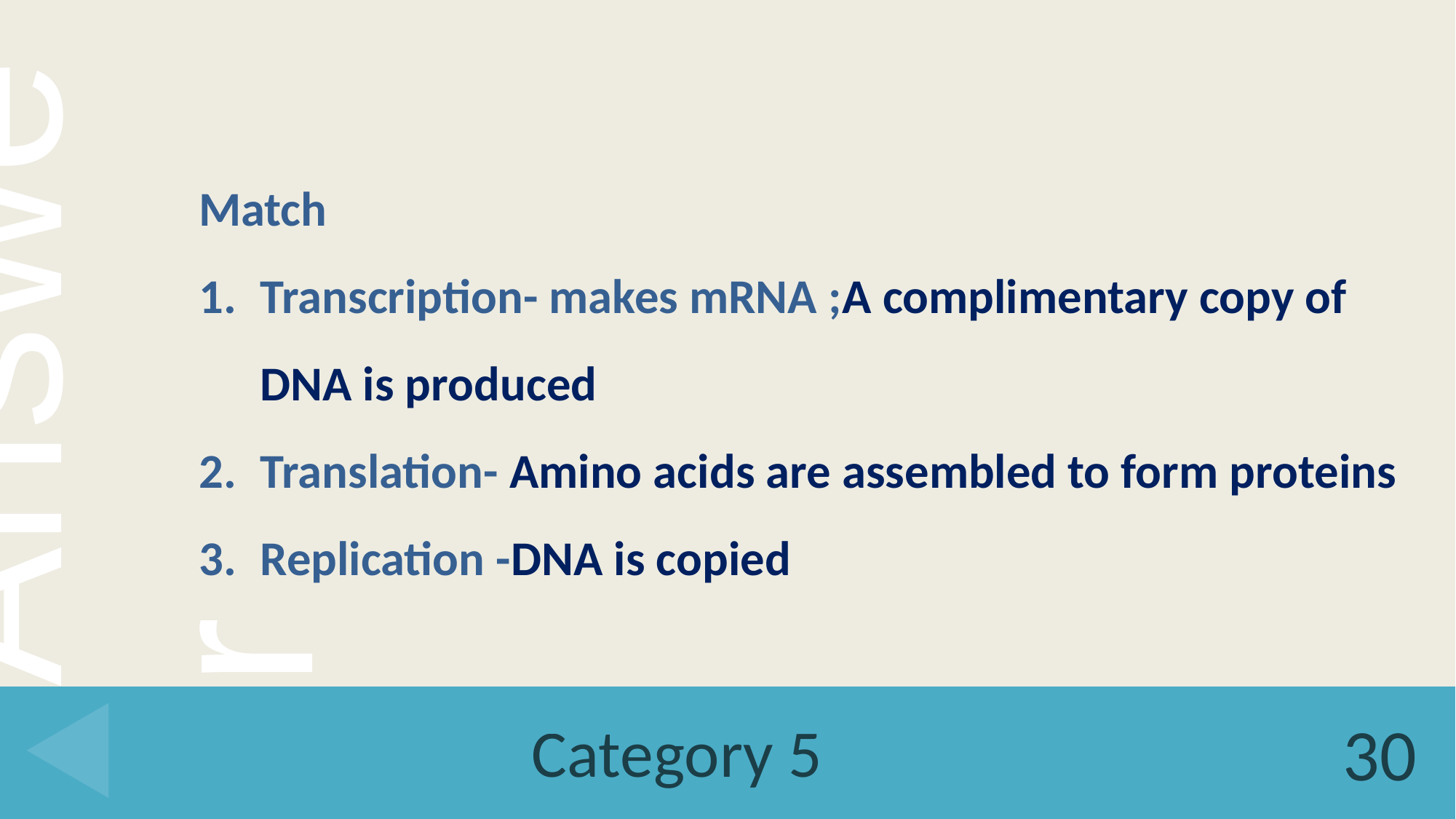

Match
Transcription- makes mRNA ;A complimentary copy of DNA is produced
Translation- Amino acids are assembled to form proteins
Replication -DNA is copied
# Category 5
30